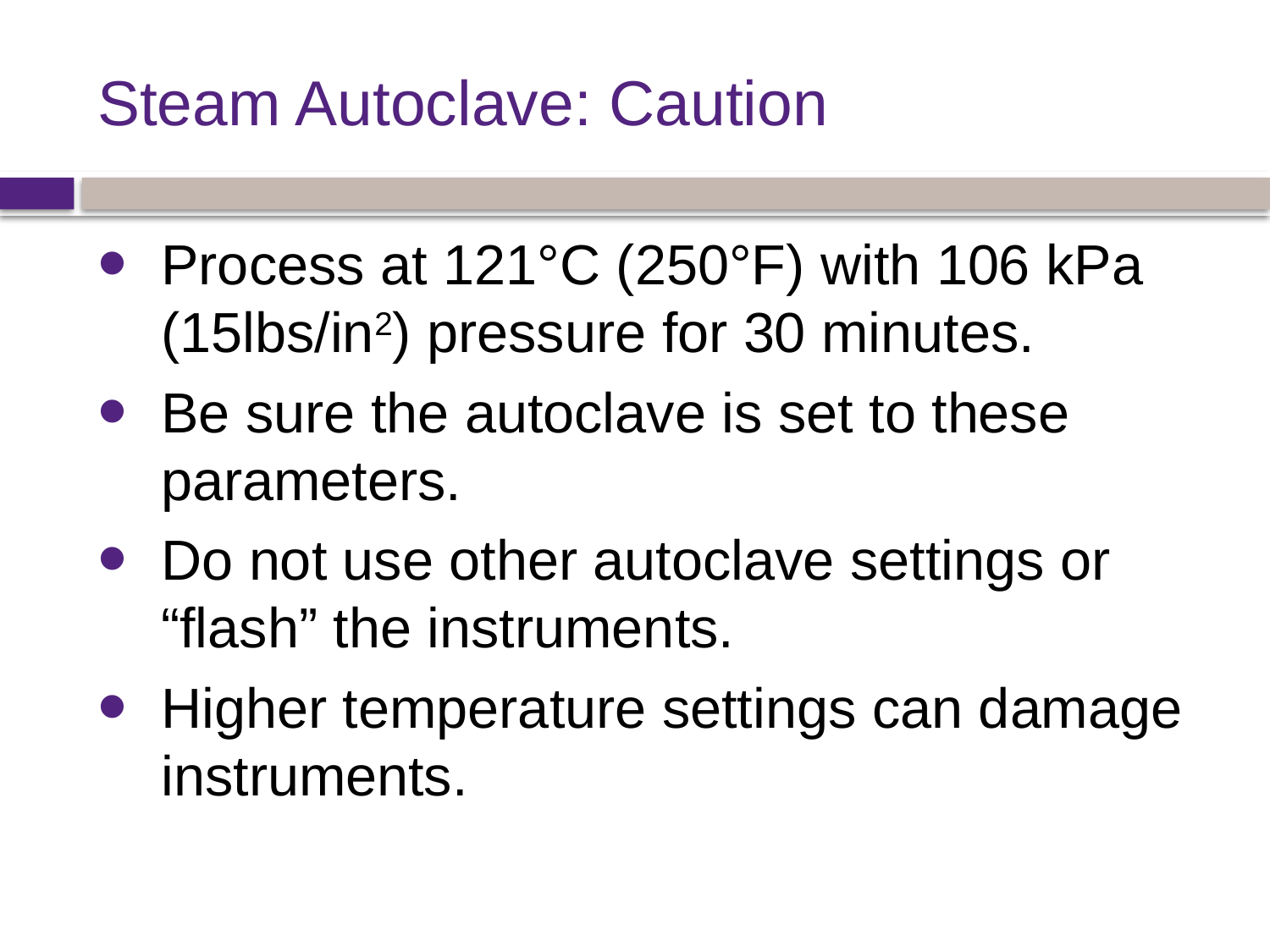

# Steam Autoclave: Caution
Process at 121°C (250°F) with 106 kPa (15lbs/in2) pressure for 30 minutes.
Be sure the autoclave is set to these parameters.
Do not use other autoclave settings or “flash” the instruments.
Higher temperature settings can damage instruments.